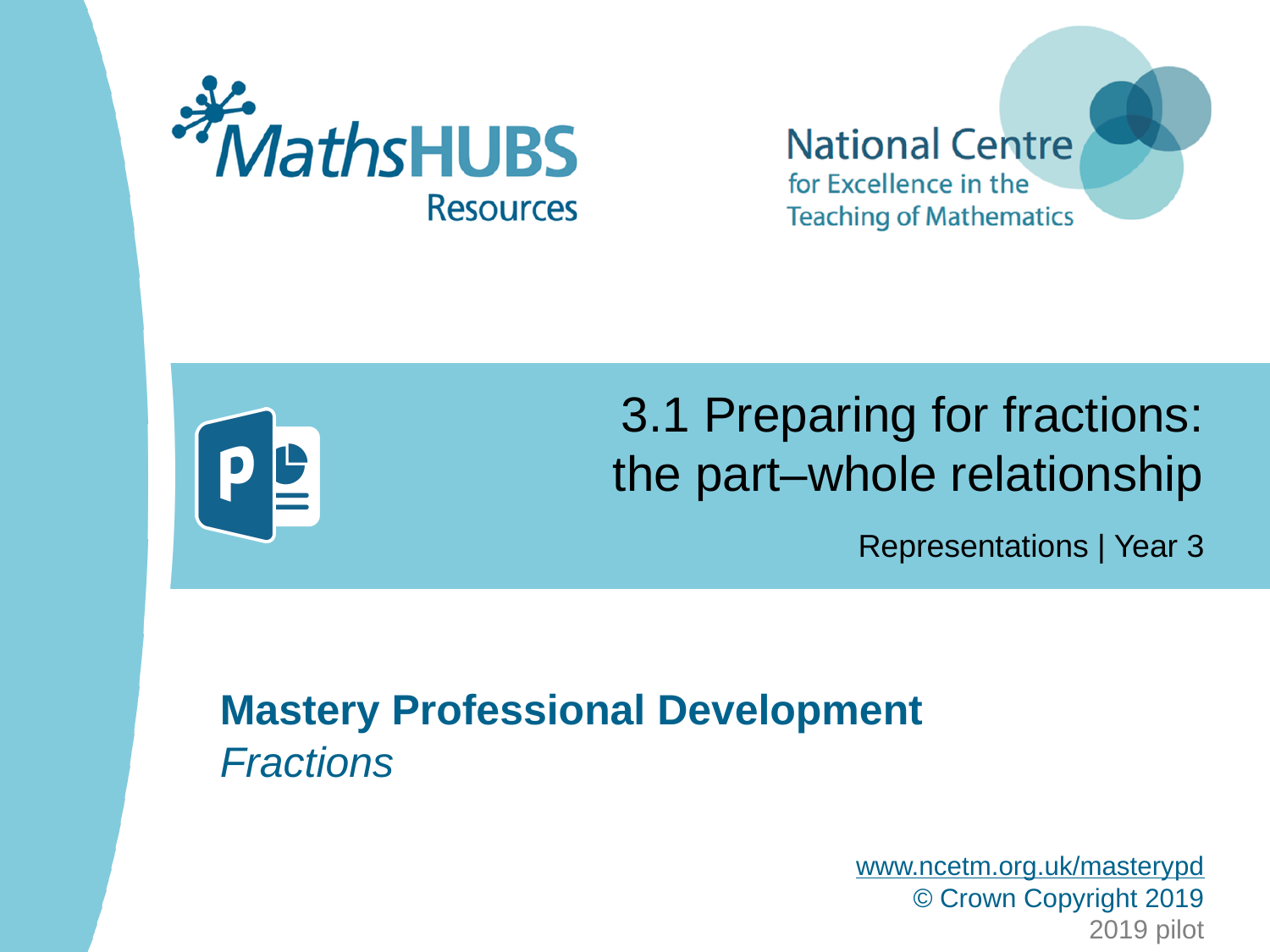

# 3.1 Preparing for fractions: the part–whole relationship
Representations | Year 3
Fractions